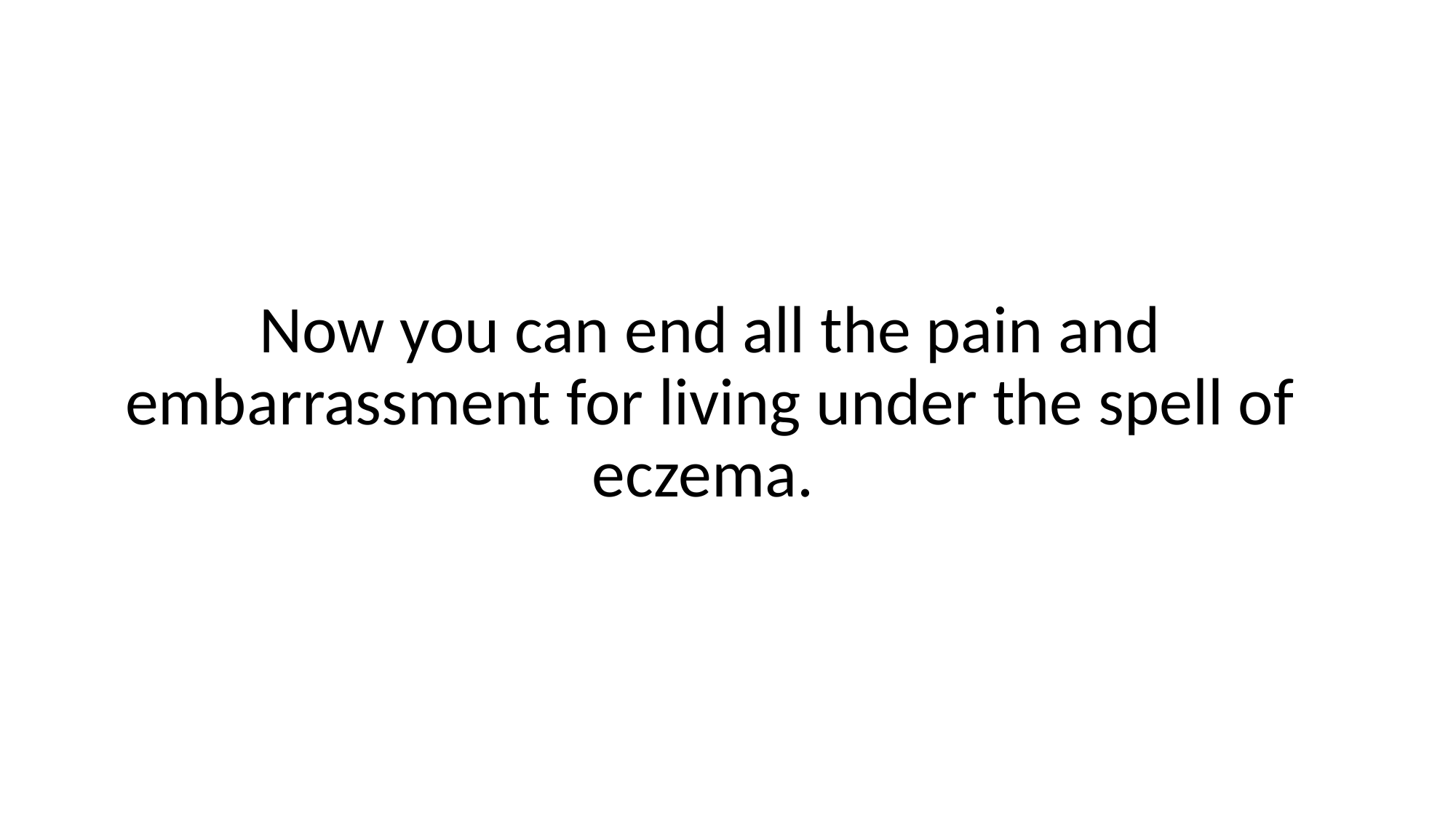

Now you can end all the pain and embarrassment for living under the spell of eczema.